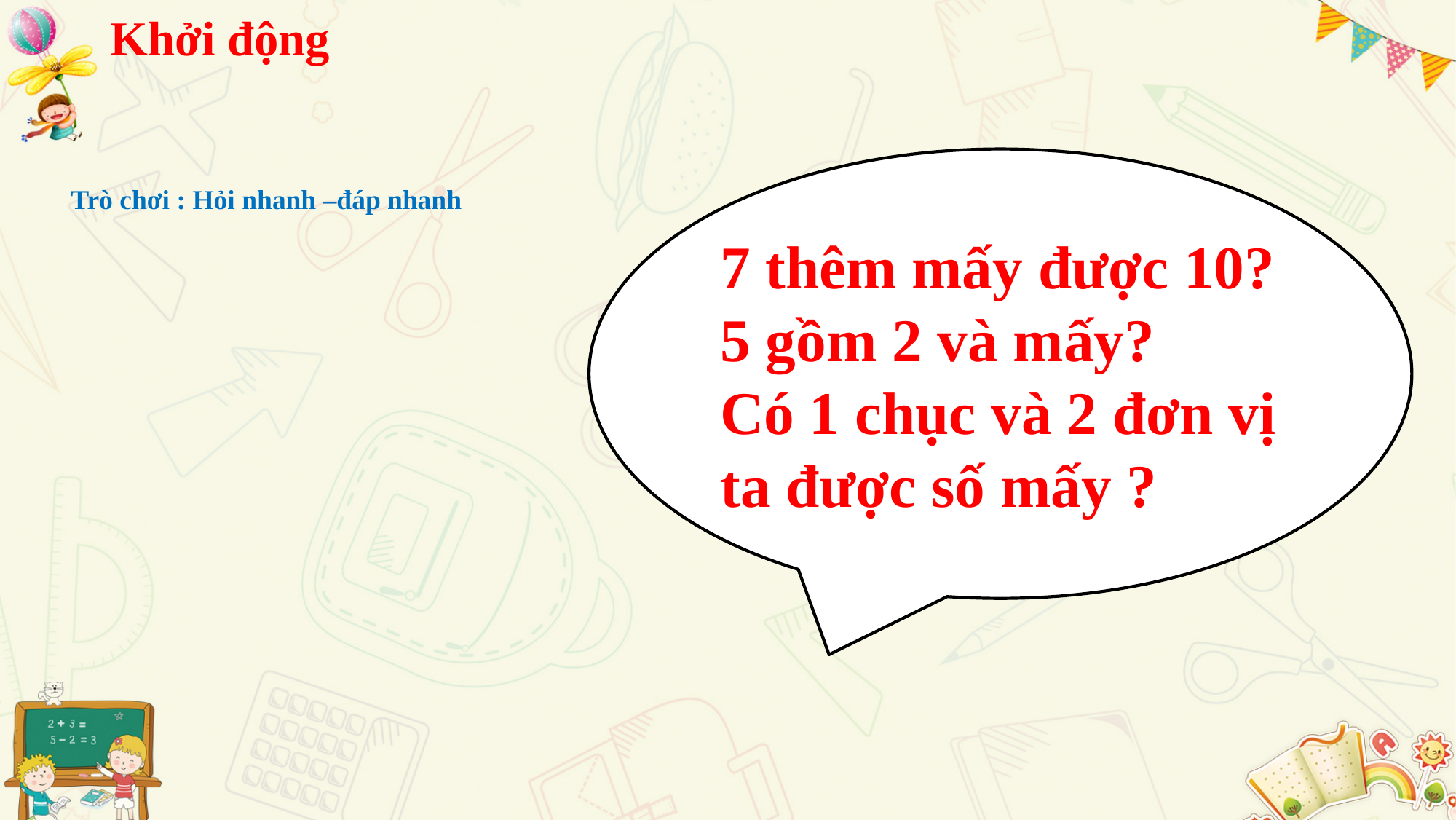

Khởi động
7 thêm mấy được 10?
5 gồm 2 và mấy?
Có 1 chục và 2 đơn vị ta được số mấy ?
Trò chơi : Hỏi nhanh –đáp nhanh